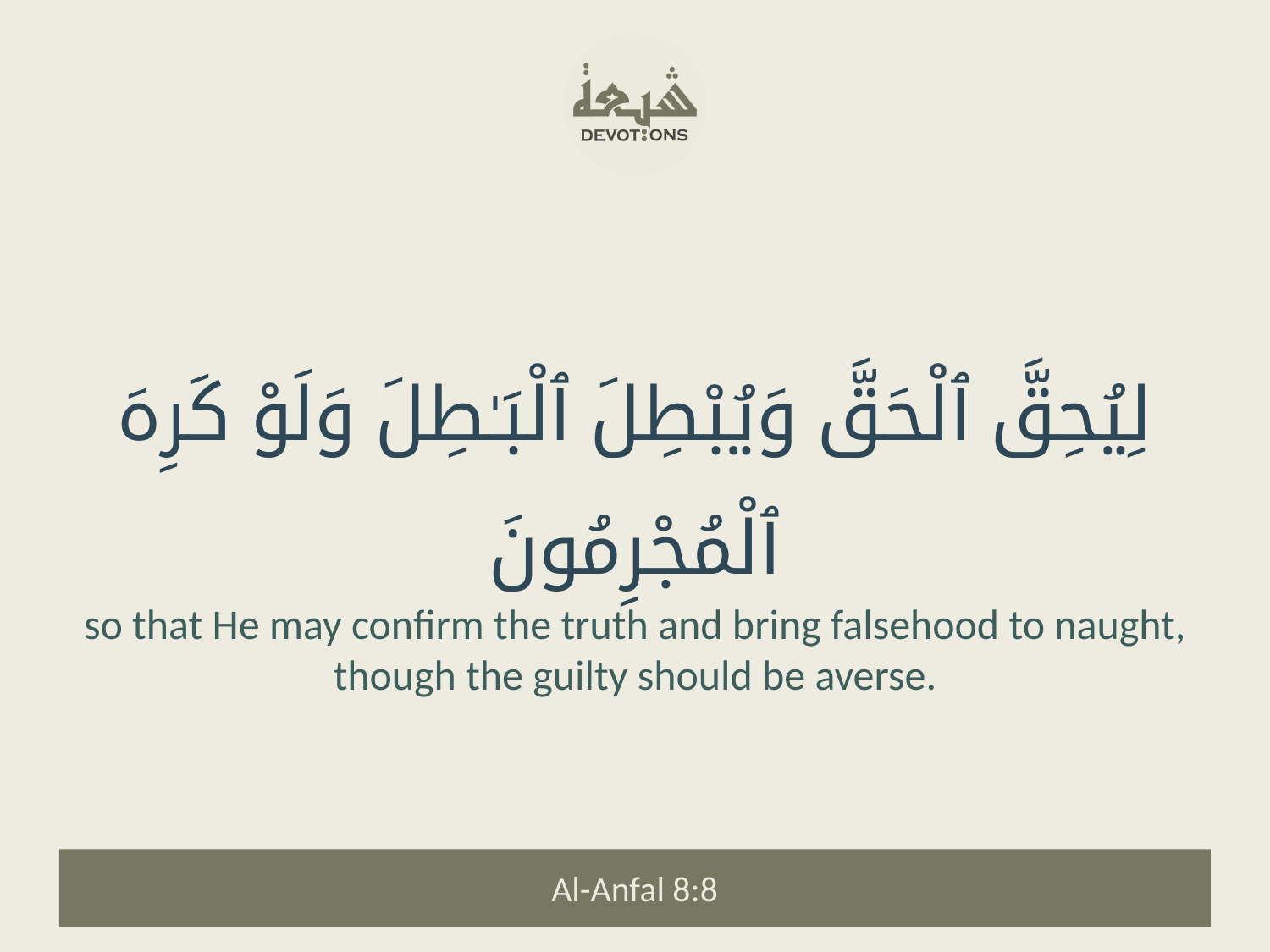

لِيُحِقَّ ٱلْحَقَّ وَيُبْطِلَ ٱلْبَـٰطِلَ وَلَوْ كَرِهَ ٱلْمُجْرِمُونَ
so that He may confirm the truth and bring falsehood to naught, though the guilty should be averse.
Al-Anfal 8:8